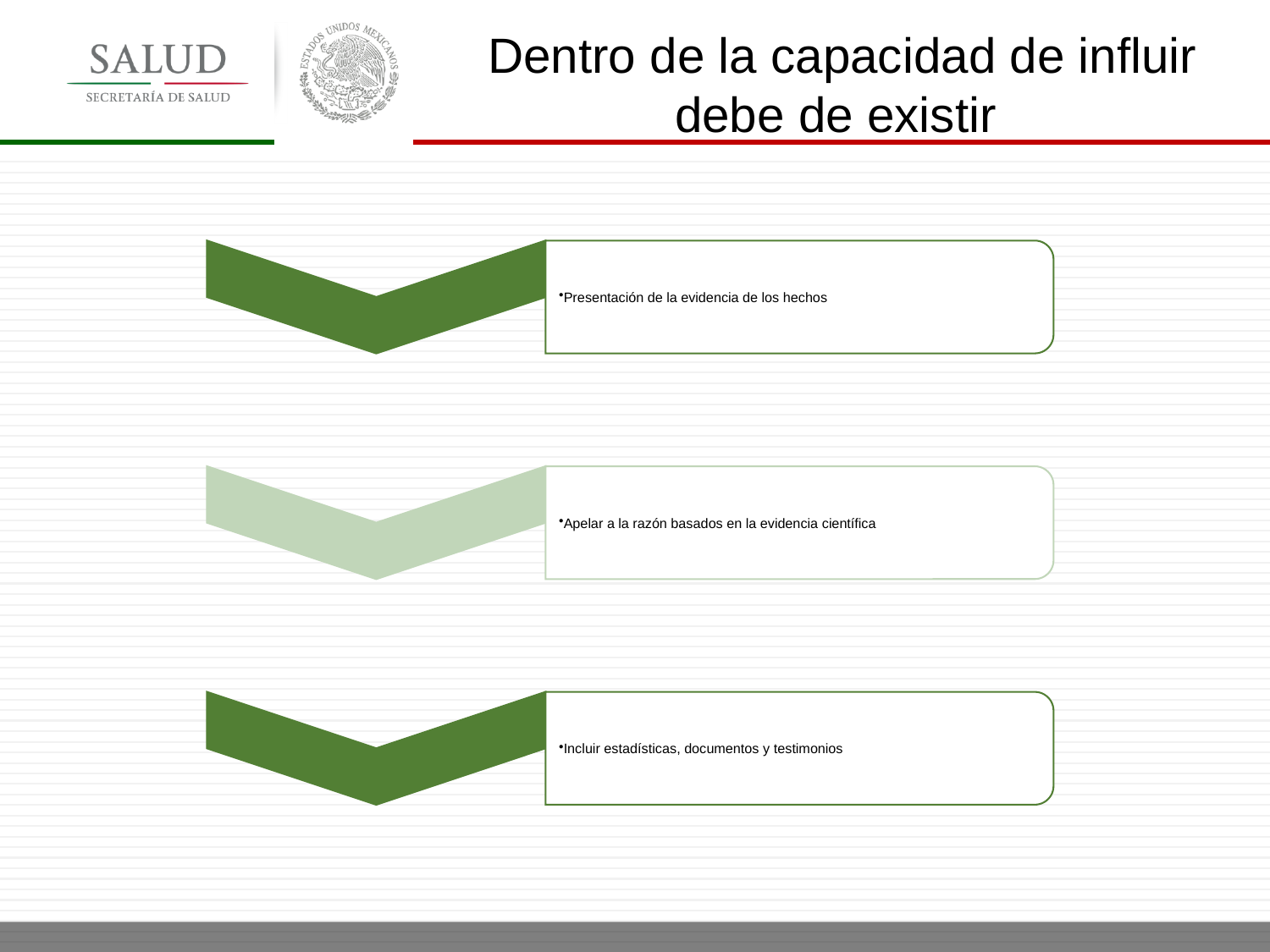

Dentro de la capacidad de influir debe de existir

Presentación de la evidencia de los hechos
Apelar a la razón basados en la evidencia científica
Incluir estadísticas, documentos y testimonios